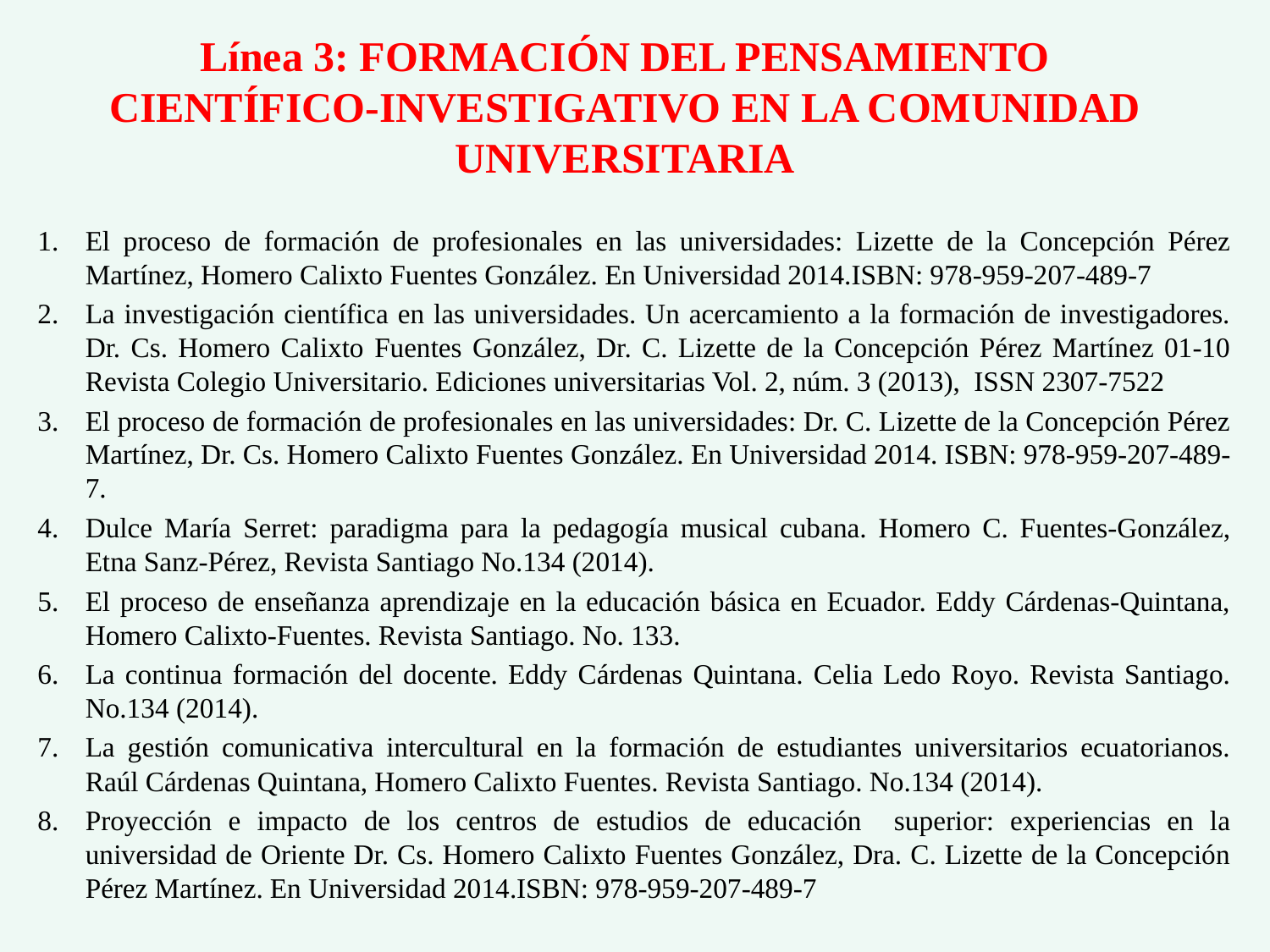

# Línea 3: FORMACIÓN DEL PENSAMIENTO CIENTÍFICO-INVESTIGATIVO EN LA COMUNIDAD UNIVERSITARIA
El proceso de formación de profesionales en las universidades: Lizette de la Concepción Pérez Martínez, Homero Calixto Fuentes González. En Universidad 2014.ISBN: 978-959-207-489-7
La investigación científica en las universidades. Un acercamiento a la formación de investigadores. Dr. Cs. Homero Calixto Fuentes González, Dr. C. Lizette de la Concepción Pérez Martínez 01-10 Revista Colegio Universitario. Ediciones universitarias Vol. 2, núm. 3 (2013),  ISSN 2307-7522
El proceso de formación de profesionales en las universidades: Dr. C. Lizette de la Concepción Pérez Martínez, Dr. Cs. Homero Calixto Fuentes González. En Universidad 2014. ISBN: 978-959-207-489-7.
Dulce María Serret: paradigma para la pedagogía musical cubana. Homero C. Fuentes-González, Etna Sanz-Pérez, Revista Santiago No.134 (2014).
El proceso de enseñanza aprendizaje en la educación básica en Ecuador. Eddy Cárdenas-Quintana, Homero Calixto-Fuentes. Revista Santiago. No. 133.
La continua formación del docente. Eddy Cárdenas Quintana. Celia Ledo Royo. Revista Santiago. No.134 (2014).
La gestión comunicativa intercultural en la formación de estudiantes universitarios ecuatorianos. Raúl Cárdenas Quintana, Homero Calixto Fuentes. Revista Santiago. No.134 (2014).
Proyección e impacto de los centros de estudios de educación  superior: experiencias en la universidad de Oriente Dr. Cs. Homero Calixto Fuentes González, Dra. C. Lizette de la Concepción Pérez Martínez. En Universidad 2014.ISBN: 978-959-207-489-7